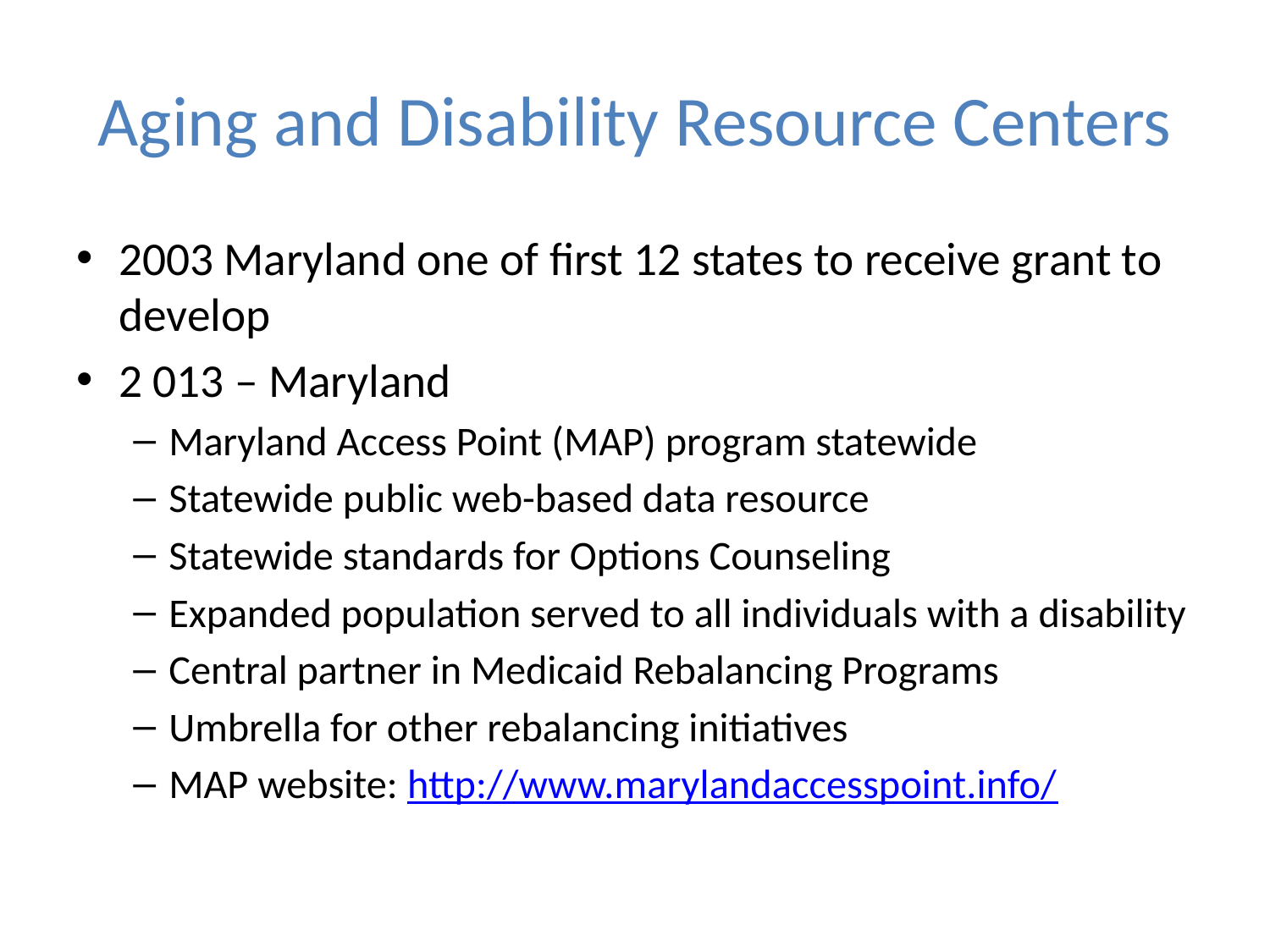

# Aging and Disability Resource Centers
2003 Maryland one of first 12 states to receive grant to develop
2 013 – Maryland
Maryland Access Point (MAP) program statewide
Statewide public web-based data resource
Statewide standards for Options Counseling
Expanded population served to all individuals with a disability
Central partner in Medicaid Rebalancing Programs
Umbrella for other rebalancing initiatives
MAP website: http://www.marylandaccesspoint.info/